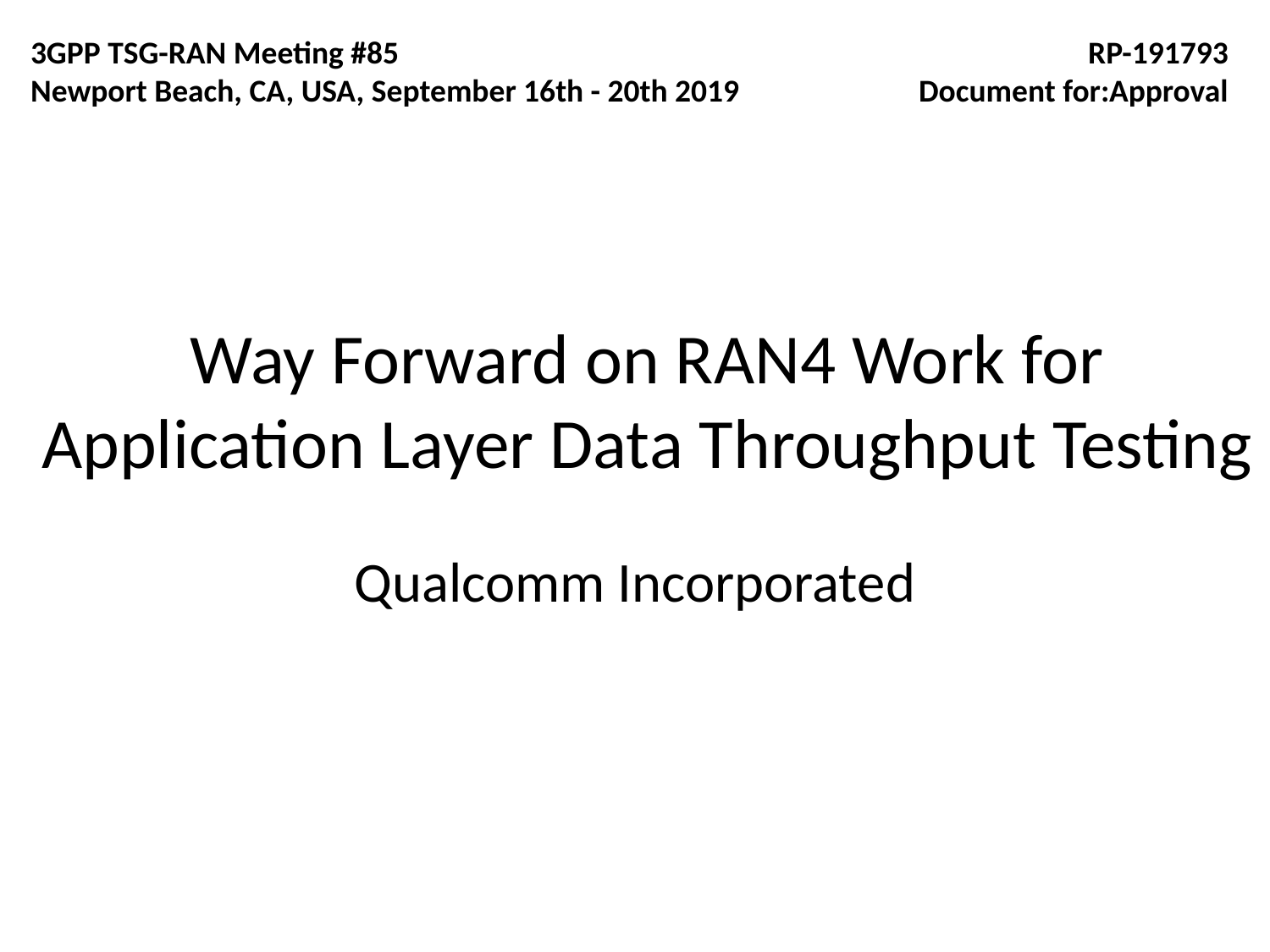

3GPP TSG-RAN Meeting #85
Newport Beach, CA, USA, September 16th - 20th 2019
RP-191793
Document for:Approval
# Way Forward on RAN4 Work for Application Layer Data Throughput Testing
Qualcomm Incorporated